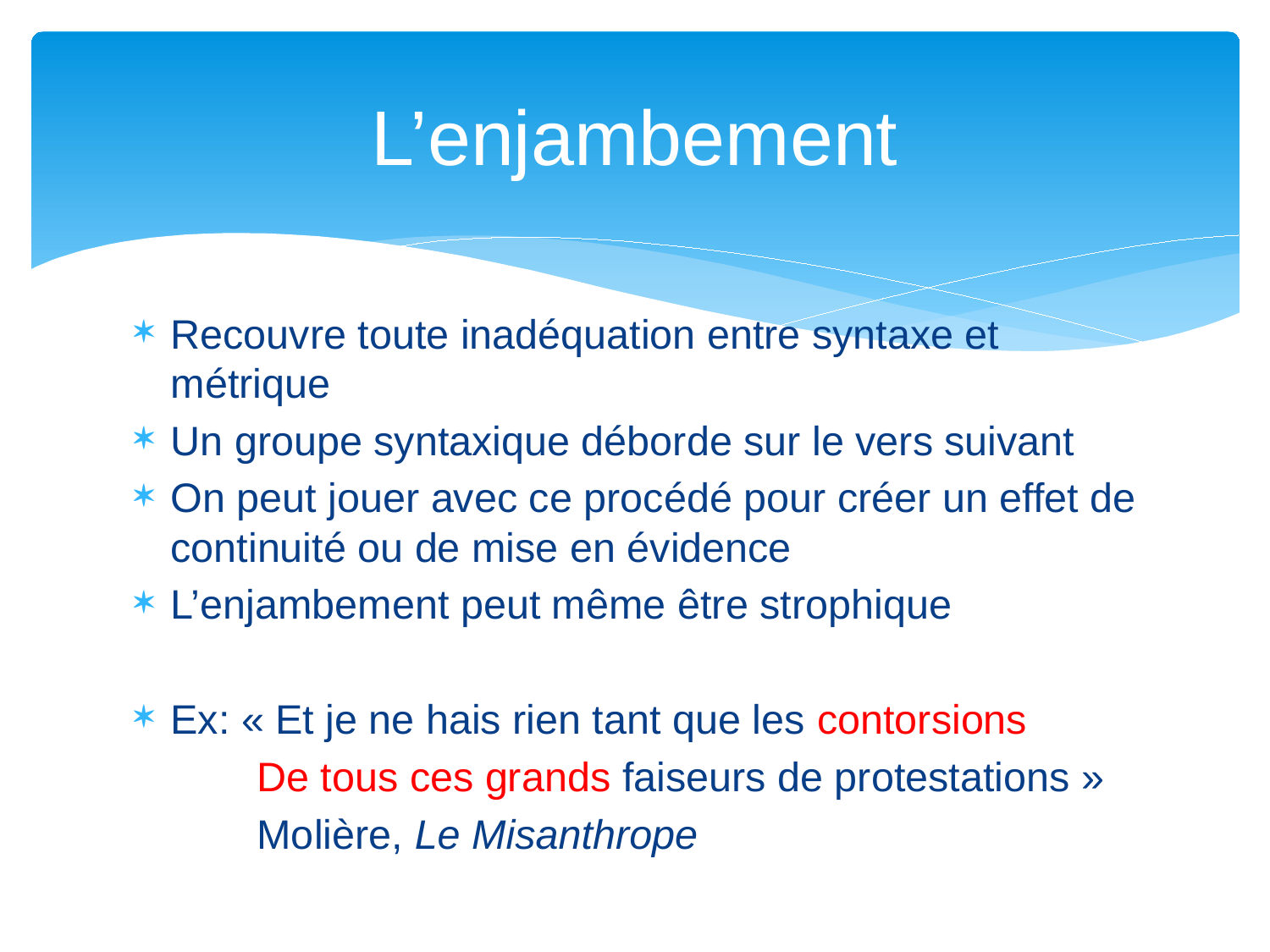

# L’enjambement
Recouvre toute inadéquation entre syntaxe et métrique
Un groupe syntaxique déborde sur le vers suivant
On peut jouer avec ce procédé pour créer un effet de continuité ou de mise en évidence
L’enjambement peut même être strophique

Ex: « Et je ne hais rien tant que les contorsions
	De tous ces grands faiseurs de protestations »
	Molière, Le Misanthrope